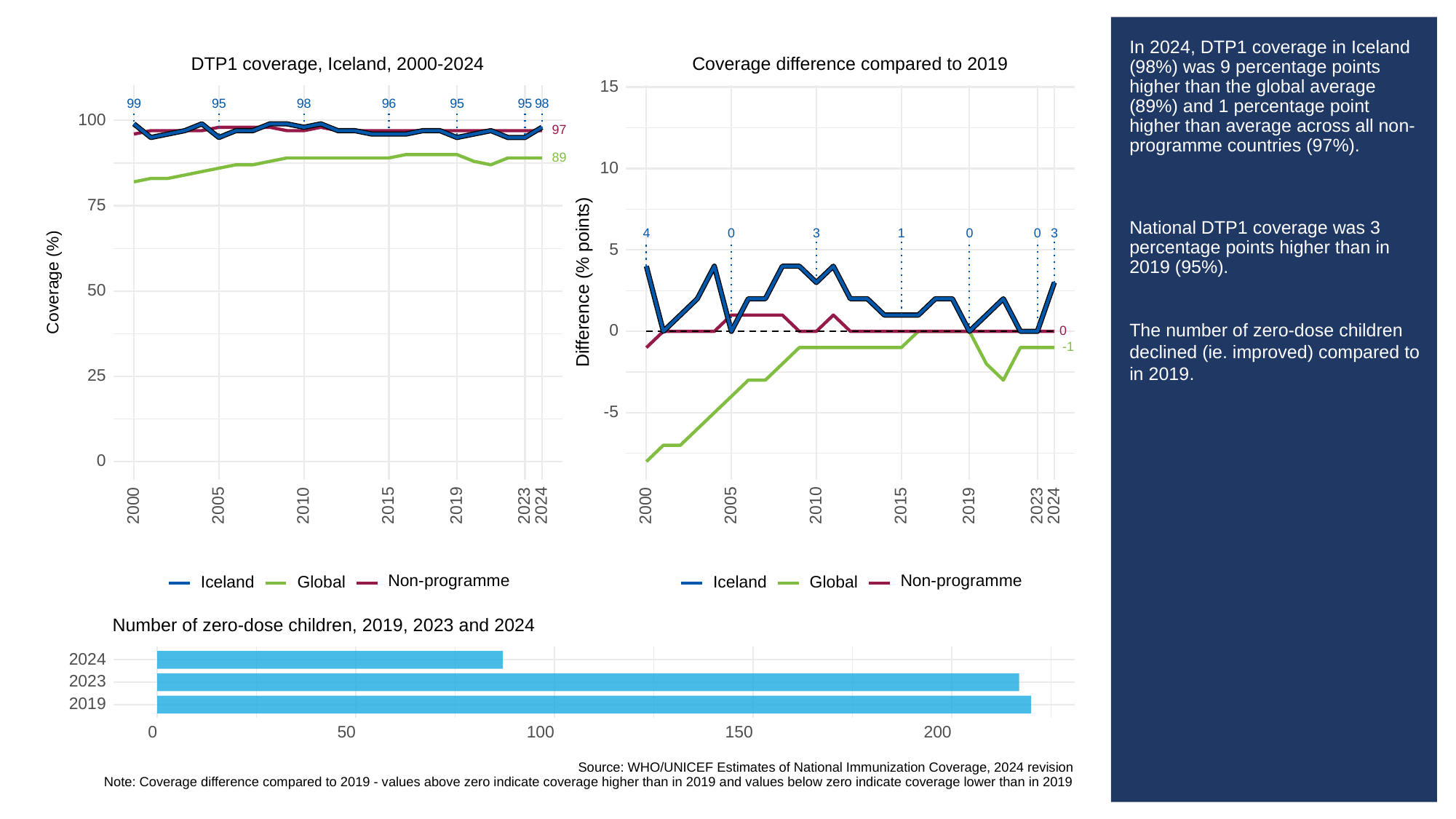

# In 2024, DTP1 coverage in Iceland (98%) was 9 percentage points higher than the global average (89%) and 1 percentage point higher than average across all non-programme countries (97%).

National DTP1 coverage was 3 percentage points higher than in 2019 (95%).

The number of zero-dose children declined (ie. improved) compared to in 2019.

Coverage difference compared to 2019
DTP1 coverage, Iceland, 2000-2024
15

99
95
98
96
95
95
98

100

97

89

10

75

3
3
0
0
0
1
4

5

Difference (% points)
Coverage (%)
50

0
0

-1
25

-5

0

2023
2023
2000
2005
2010
2015
2019
2024
2000
2005
2010
2015
2019
2024
Non-programme
Non-programme
Global
Global
Iceland
Iceland

Number of zero-dose children, 2019, 2023 and 2024

2024

2023

2019

0
50
100
150
200
Source: WHO/UNICEF Estimates of National Immunization Coverage, 2024 revision
Note: Coverage difference compared to 2019 - values above zero indicate coverage higher than in 2019 and values below zero indicate coverage lower than in 2019